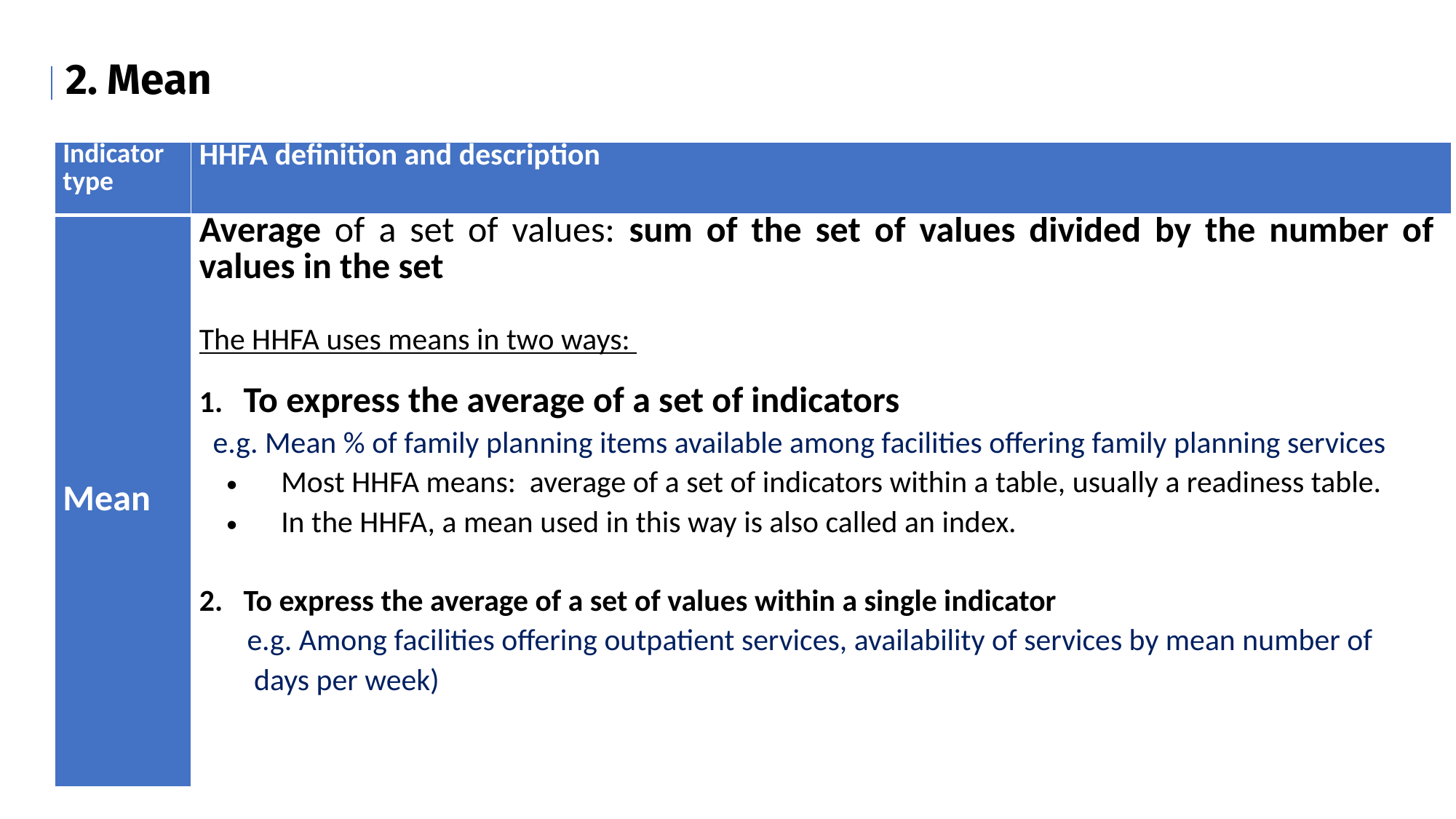

2. Mean
| Indicator type | HHFA definition and description |
| --- | --- |
| Mean | Average of a set of values: sum of the set of values divided by the number of values in the set The HHFA uses means in two ways: 1. To express the average of a set of indicators e.g. Mean % of family planning items available among facilities offering family planning services Most HHFA means: average of a set of indicators within a table, usually a readiness table. In the HHFA, a mean used in this way is also called an index. 2. To express the average of a set of values within a single indicator e.g. Among facilities offering outpatient services, availability of services by mean number of days per week) |
| --- | --- |
|  |  |